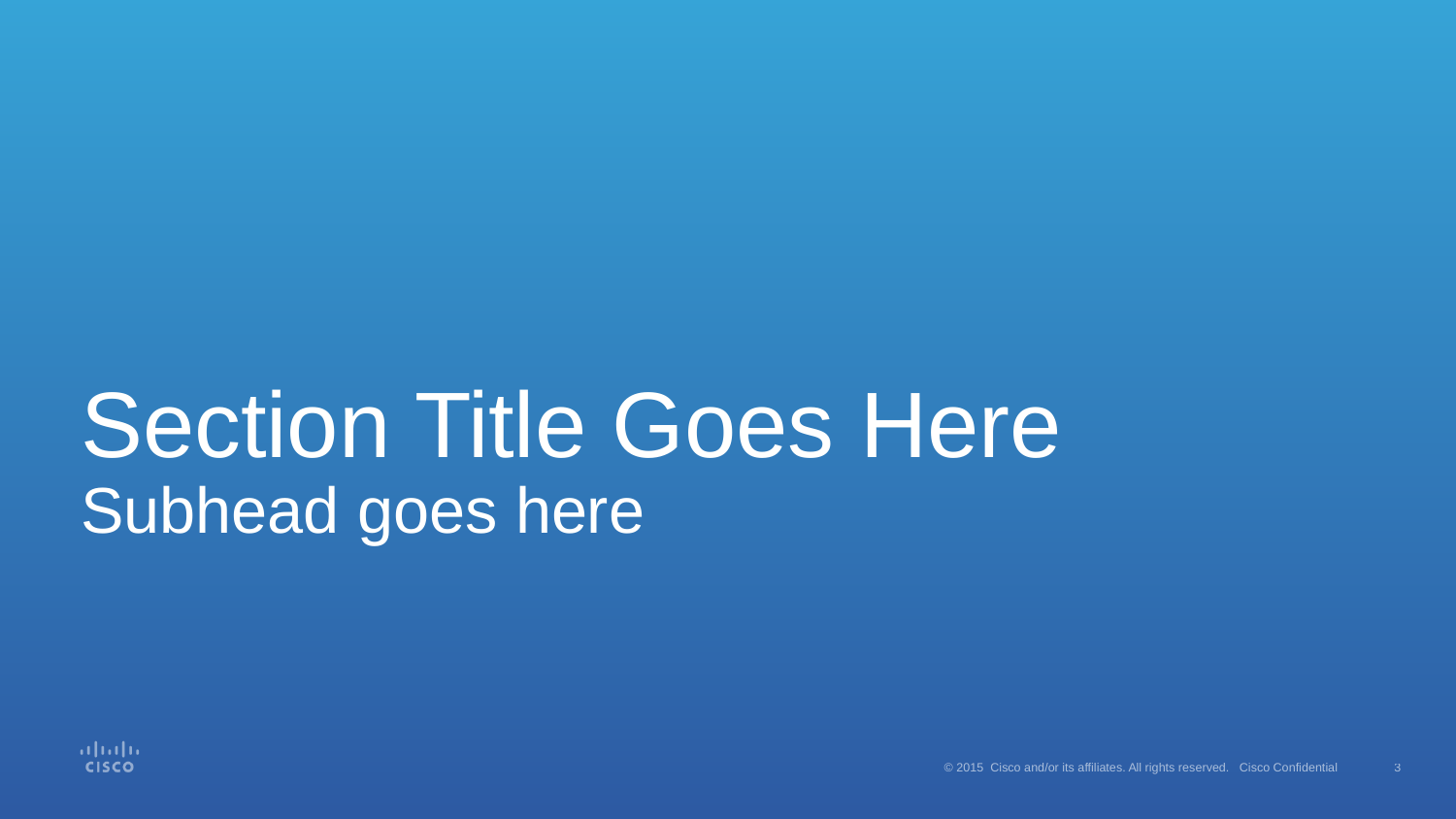

# Section Title Goes Here Subhead goes here